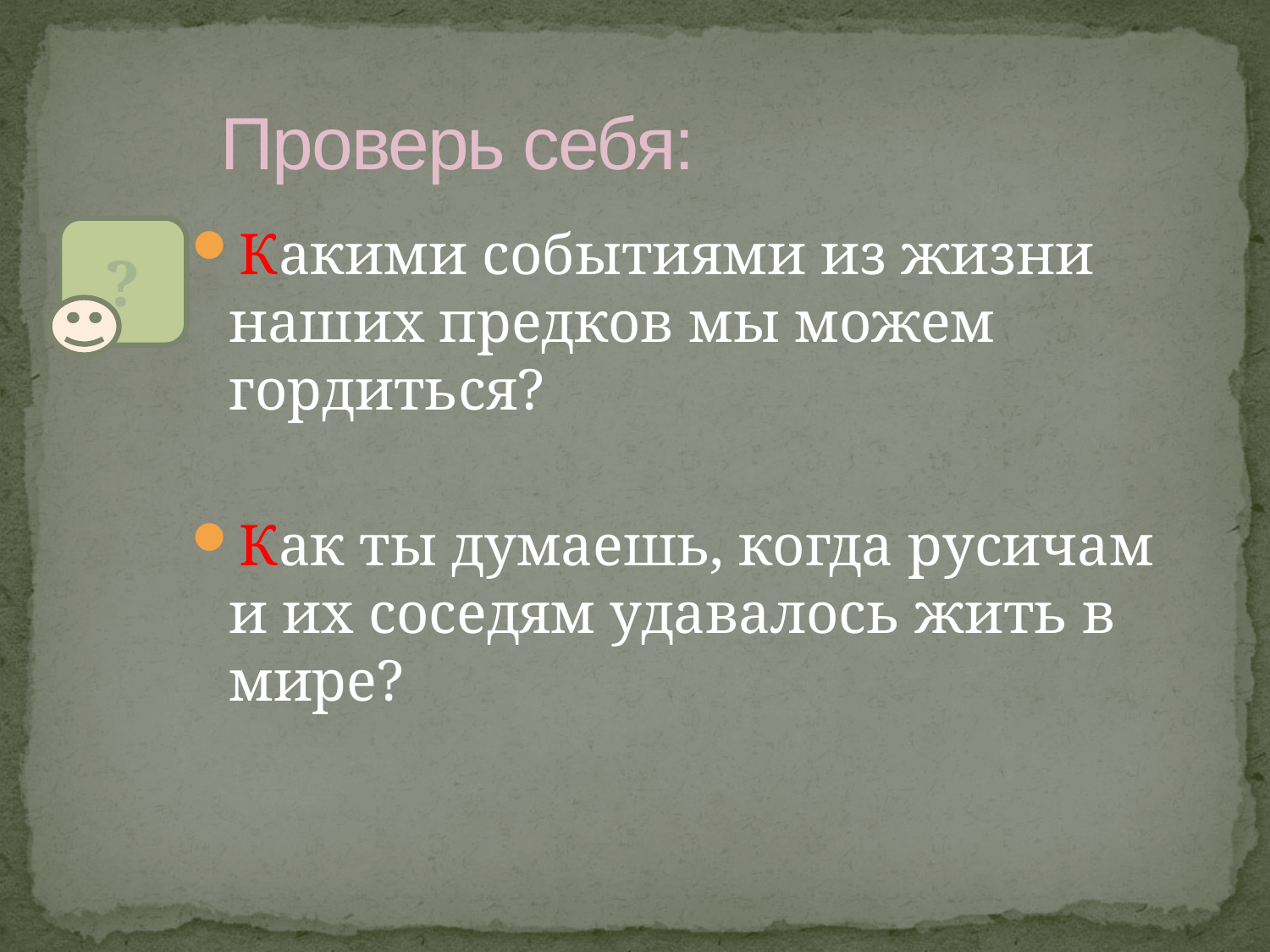

# Проверь себя:
Какими событиями из жизни наших предков мы можем гордиться?

Как ты думаешь, когда русичам и их соседям удавалось жить в мире?
?